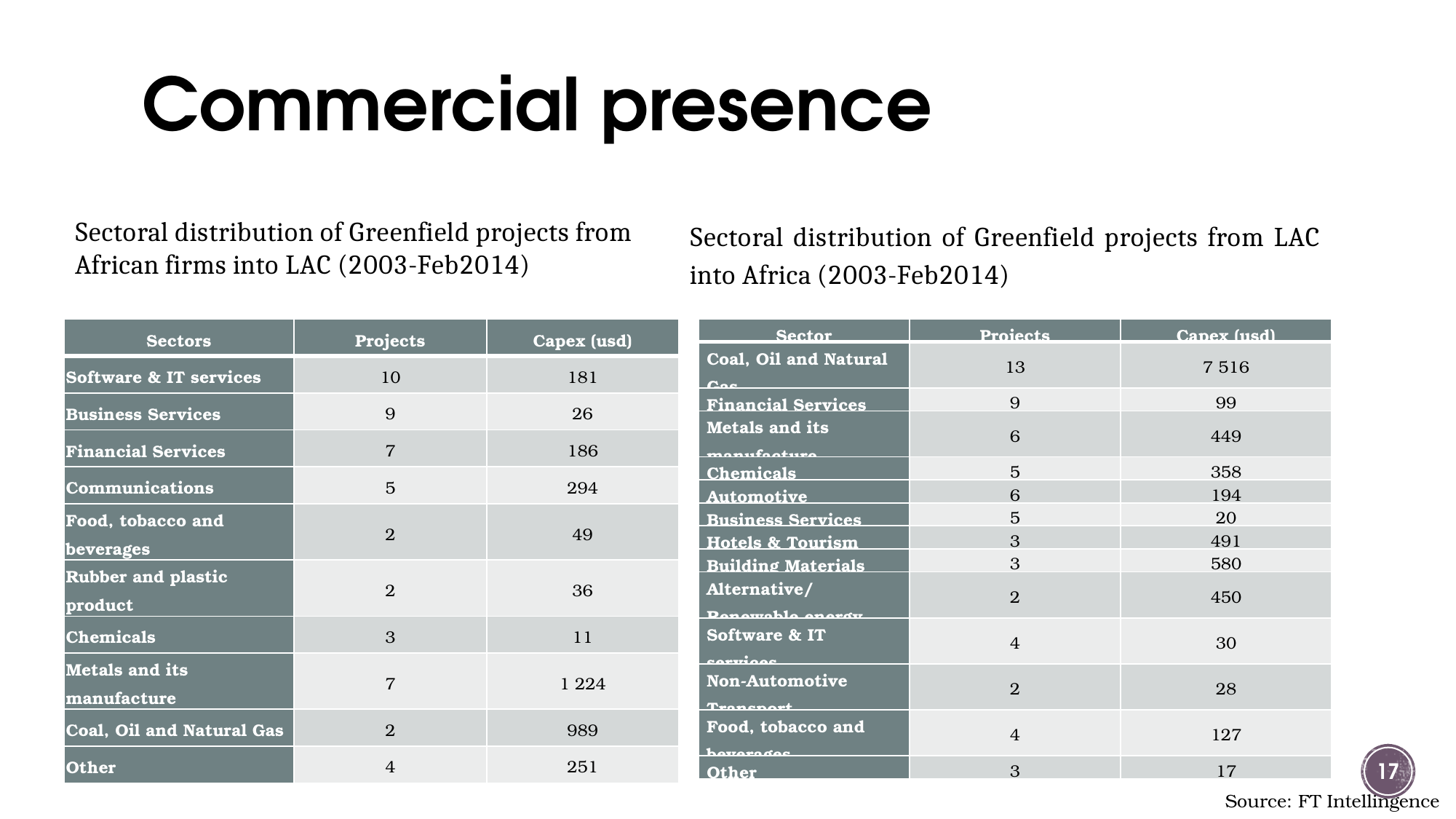

# Commercial presence
Sectoral distribution of Greenfield projects from African firms into LAC (2003-Feb2014)
Sectoral distribution of Greenfield projects from LAC into Africa (2003-Feb2014)
| Sector | Projects | Capex (usd) |
| --- | --- | --- |
| Coal, Oil and Natural Gas | 13 | 7 516 |
| Financial Services | 9 | 99 |
| Metals and its manufacture | 6 | 449 |
| Chemicals | 5 | 358 |
| Automotive | 6 | 194 |
| Business Services | 5 | 20 |
| Hotels & Tourism | 3 | 491 |
| Building Materials | 3 | 580 |
| Alternative/Renewable energy | 2 | 450 |
| Software & IT services | 4 | 30 |
| Non-Automotive Transport | 2 | 28 |
| Food, tobacco and beverages | 4 | 127 |
| Other | 3 | 17 |
| Sectors | Projects | Capex (usd) |
| --- | --- | --- |
| Software & IT services | 10 | 181 |
| Business Services | 9 | 26 |
| Financial Services | 7 | 186 |
| Communications | 5 | 294 |
| Food, tobacco and beverages | 2 | 49 |
| Rubber and plastic product | 2 | 36 |
| Chemicals | 3 | 11 |
| Metals and its manufacture | 7 | 1 224 |
| Coal, Oil and Natural Gas | 2 | 989 |
| Other | 4 | 251 |
17
Source: FT Intellingence